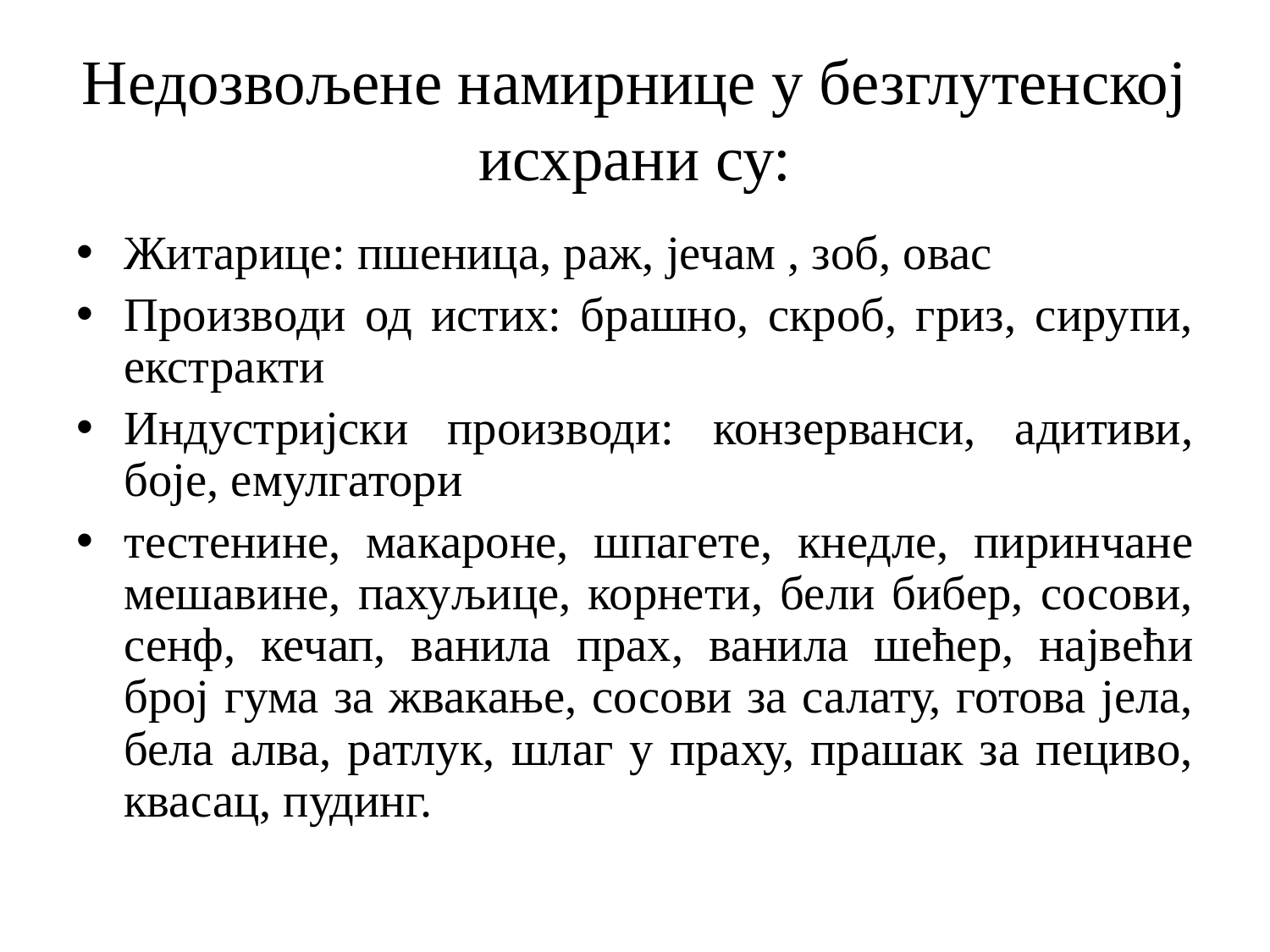

# Недозвољене намирнице у безглутенској исхрани су:
Житарице: пшеница, раж, јечам , зоб, овас
Производи од истих: брашно, скроб, гриз, сирупи, екстракти
Индустријски производи: конзерванси, адитиви, боје, емулгатори
тестенине, макароне, шпагете, кнедле, пиринчане мешавине, пахуљице, корнети, бели бибер, сосови, сенф, кечап, ванила прах, ванила шећер, највећи број гума за жвакање, сосови за салату, готова јела, бела алва, ратлук, шлаг у праху, прашак за пециво, квасац, пудинг.